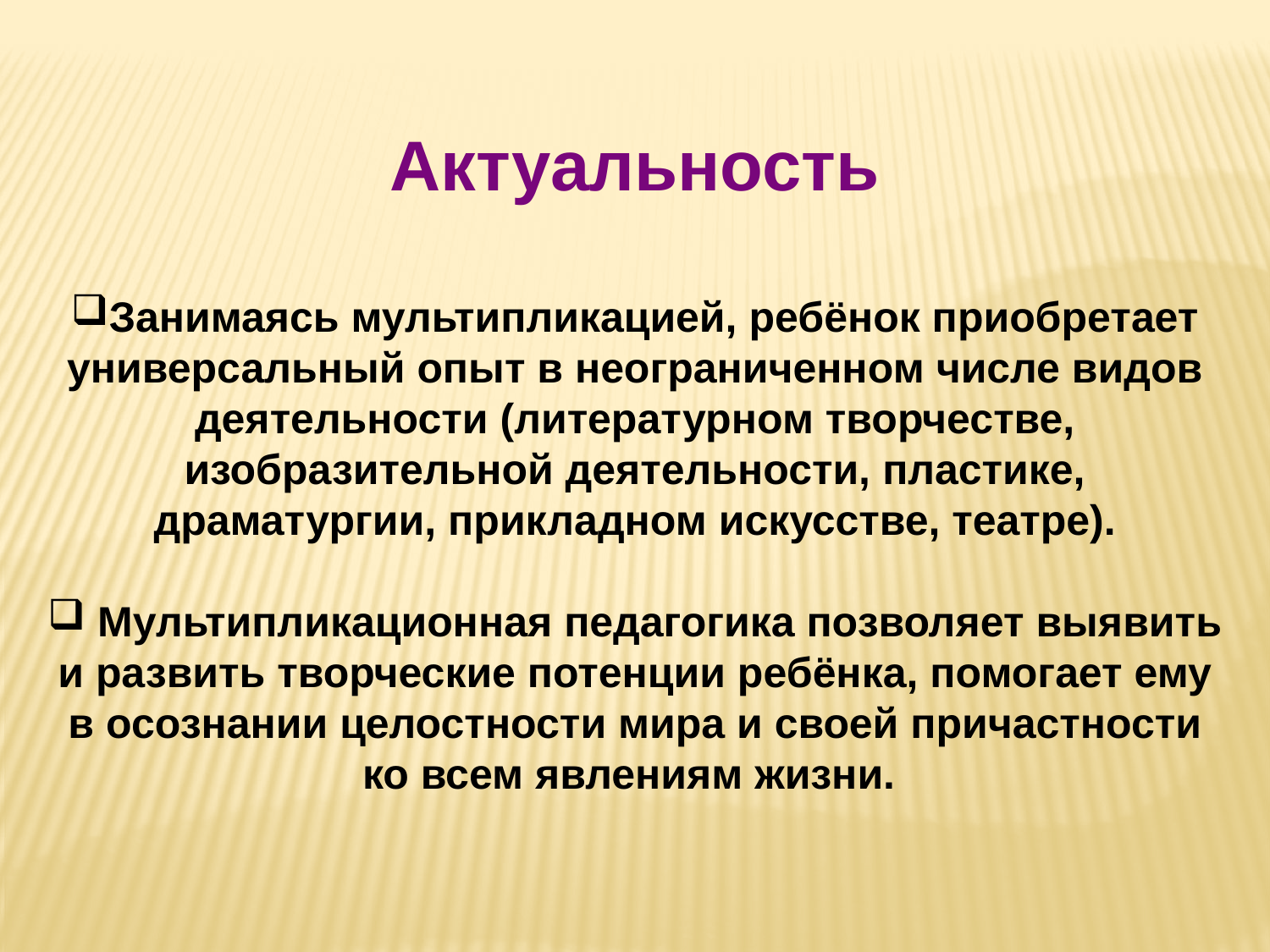

Актуальность

Занимаясь мультипликацией, ребёнок приобретает универсальный опыт в неограниченном числе видов деятельности (литературном творчестве, изобразительной деятельности, пластике, драматургии, прикладном искусстве, театре).

 Мультипликационная педагогика позволяет выявить и развить творческие потенции ребёнка, помогает ему в осознании целостности мира и своей причастности ко всем явлениям жизни.